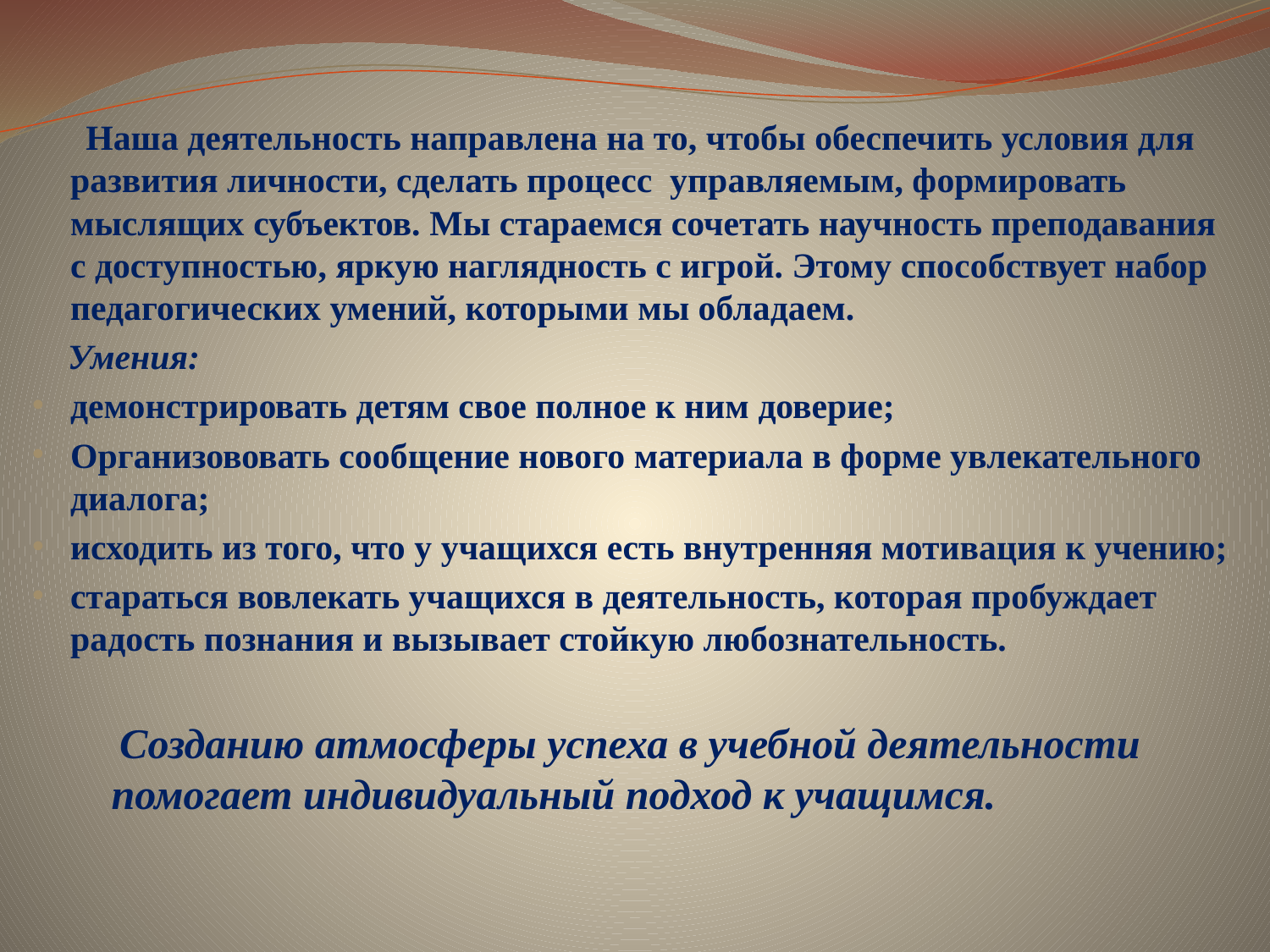

Наша деятельность направлена на то, чтобы обеспечить условия для развития личности, сделать процесс  управляемым, формировать мыслящих субъектов. Мы стараемся сочетать научность преподавания с доступностью, яркую наглядность с игрой. Этому способствует набор педагогических умений, которыми мы обладаем.
    Умения:
демонстрировать детям свое полное к ним доверие;
Организововать сообщение нового материала в форме увлекательного диалога;
исходить из того, что у учащихся есть внутренняя мотивация к учению;
стараться вовлекать учащихся в деятельность, которая пробуждает радость познания и вызывает стойкую любознательность.

Созданию атмосферы успеха в учебной деятельности помогает индивидуальный подход к учащимся.